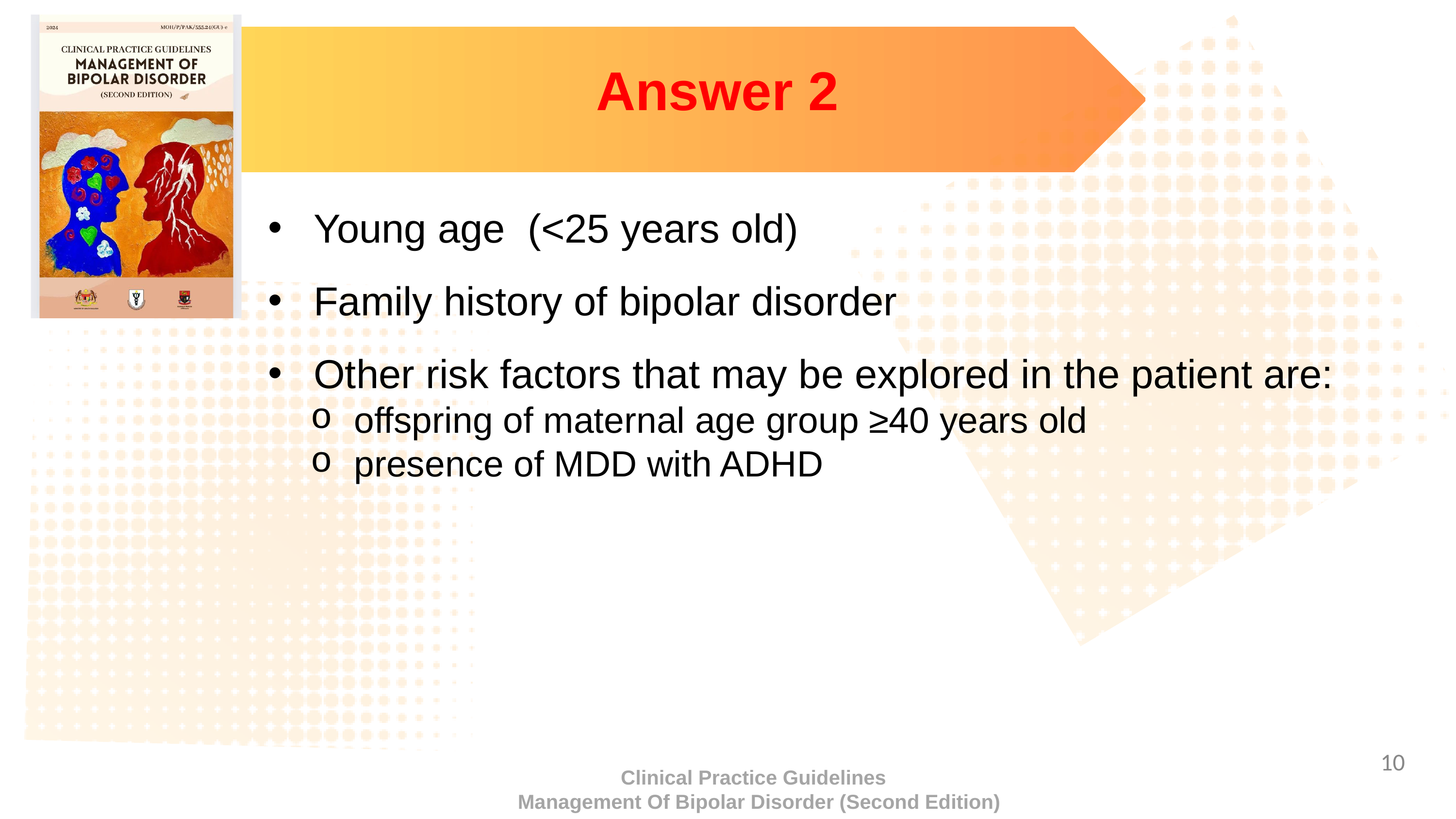

Answer 2

Young age  (<25 years old)

Family history of bipolar disorder

Other risk factors that may be explored in the patient are:
offspring of maternal age group ≥40 years old
presence of MDD with ADHD

10
Clinical Practice Guidelines
 Management Of Bipolar Disorder (Second Edition)